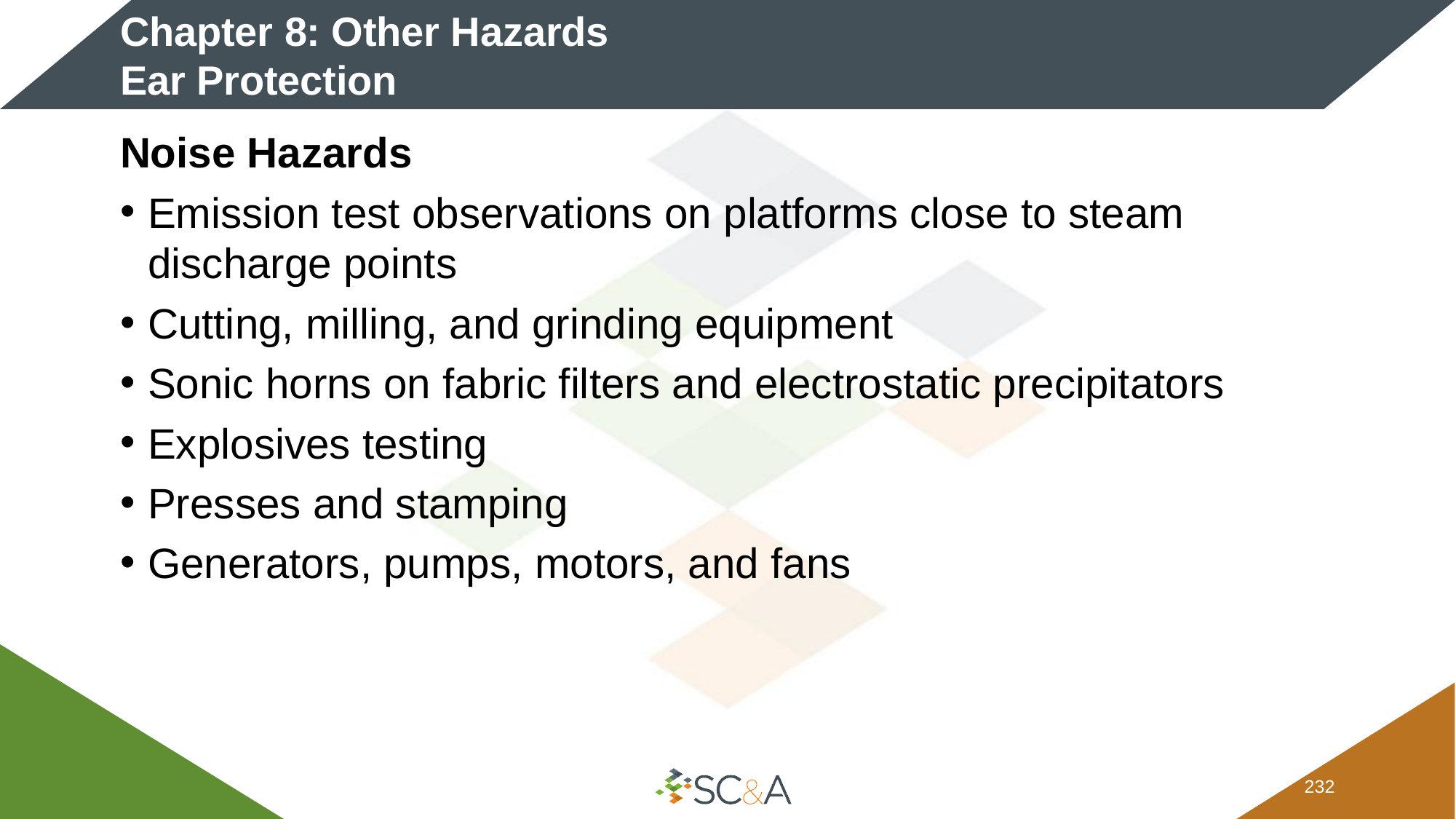

# Chapter 8: Other Hazards Ear Protection
Noise Hazards
Emission test observations on platforms close to steam discharge points
Cutting, milling, and grinding equipment
Sonic horns on fabric filters and electrostatic precipitators
Explosives testing
Presses and stamping
Generators, pumps, motors, and fans
232